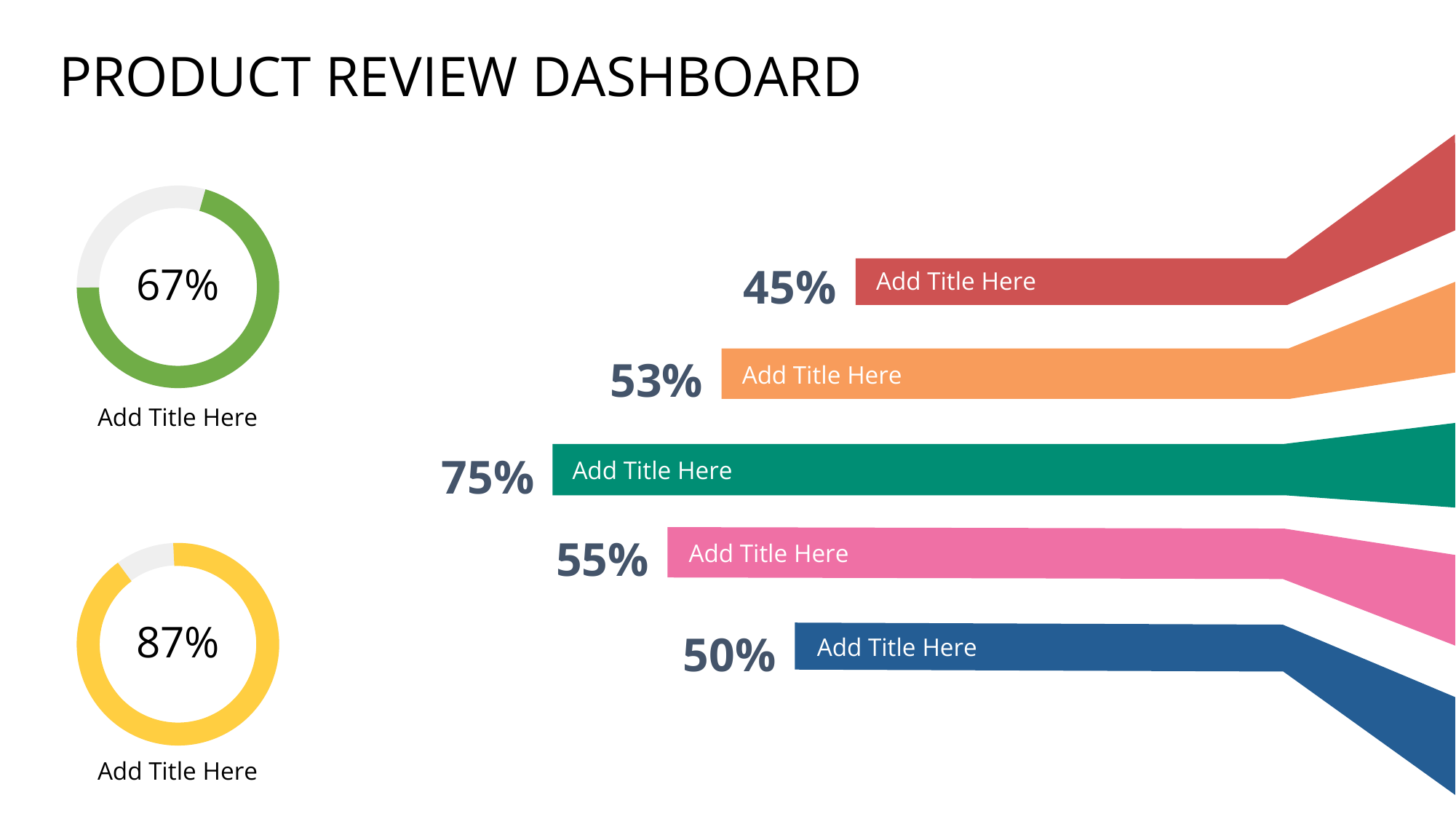

# PRODUCT REVIEW DASHBOARD

45%
Add Title Here

53%
Add Title Here

75%
Add Title Here
55%

Add Title Here
50%

Add Title Here

67%
Add Title Here

87%
Add Title Here